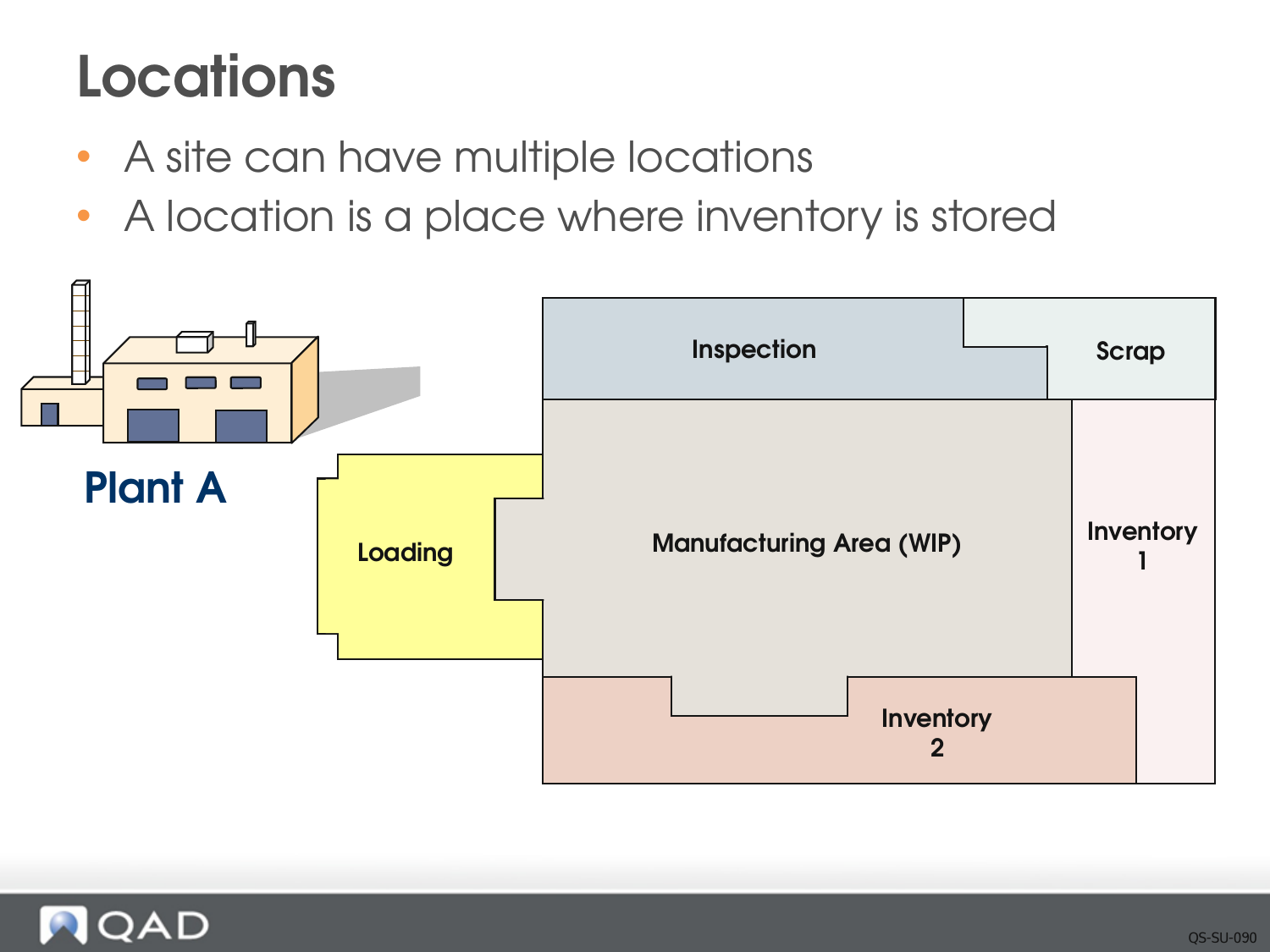

# Locations
A site can have multiple locations
A location is a place where inventory is stored

Inspection

Scrap

Manufacturing Area (WIP)

Inventory
1
Loading

Inventory
2
Plant A
QS-SU-090